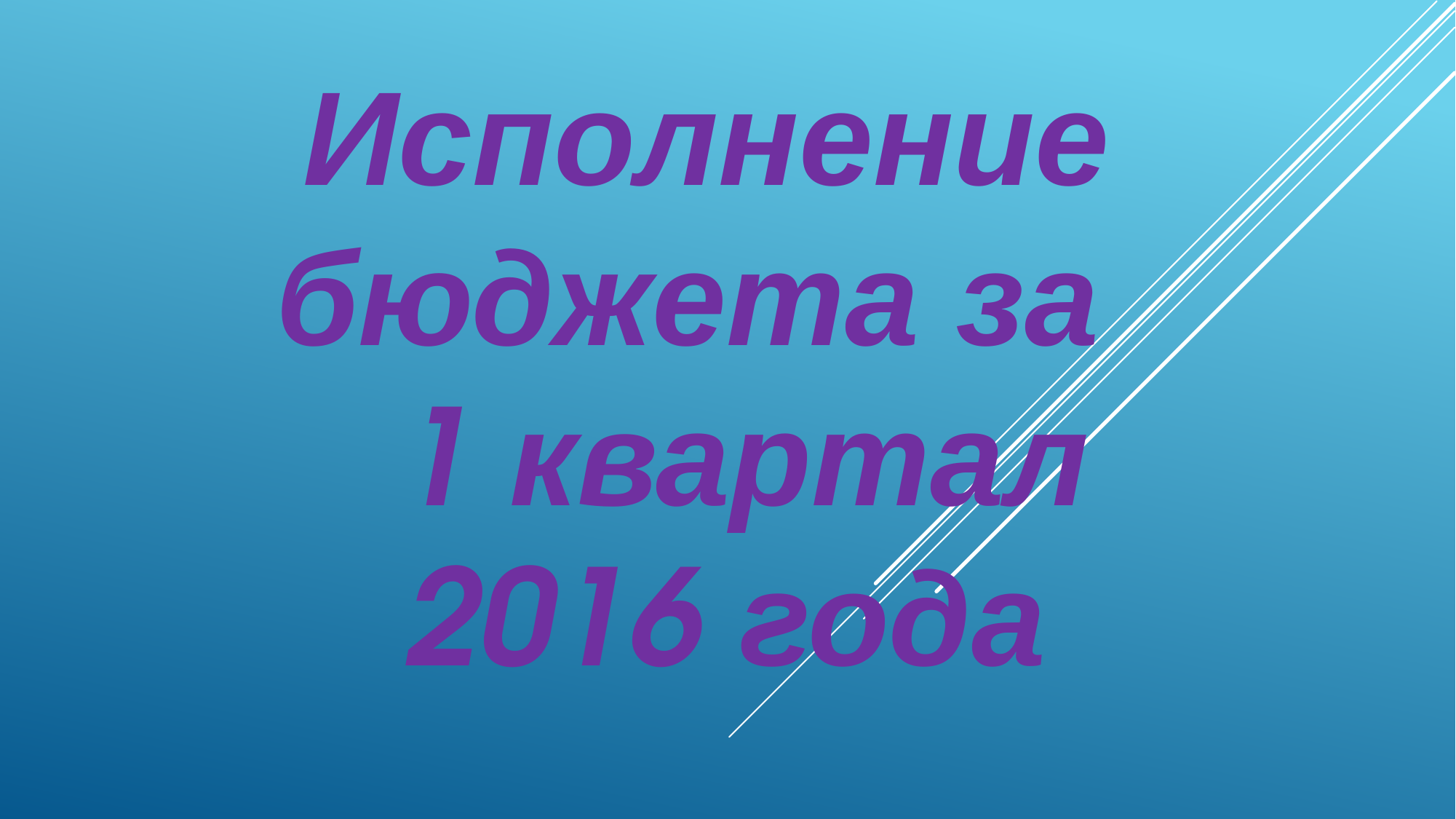

Исполнение бюджета за
  1 квартал
 2016 года